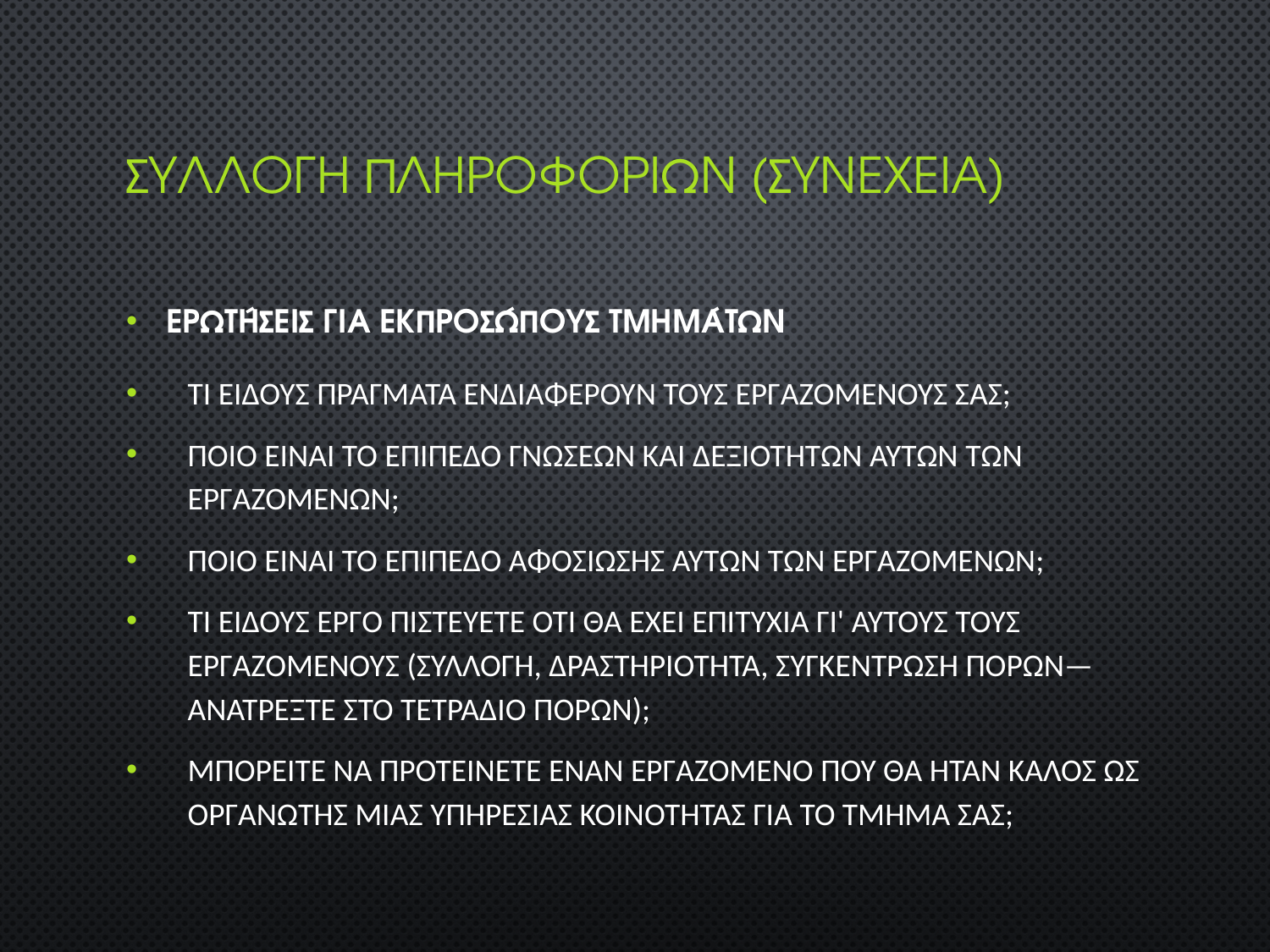

# Συλλογη πληροφοριων (συνεχεια)
Ερωτήσεις για εκπροσώπους τμημάτων
Τι είδους πράγματα ενδιαφέρουν τους εργαζομένους σας;
Ποιο είναι το επίπεδο γνώσεων και δεξιοτήτων αυτών των εργαζομένων;
Ποιο είναι το επίπεδο αφοσίωσης αυτών των εργαζομένων;
Τι είδους έργο πιστεύετε ότι θα έχει επιτυχία γι' αυτούς τους εργαζομένους (συλλογή, δραστηριότητα, συγκέντρωση πόρων—ανατρέξτε στο τετράδιο πόρων);
Μπορείτε να προτείνετε έναν εργαζόμενο που θα ήταν καλός ως οργανωτής μιας υπηρεσίας Κοινότητας για το τμήμα σας;